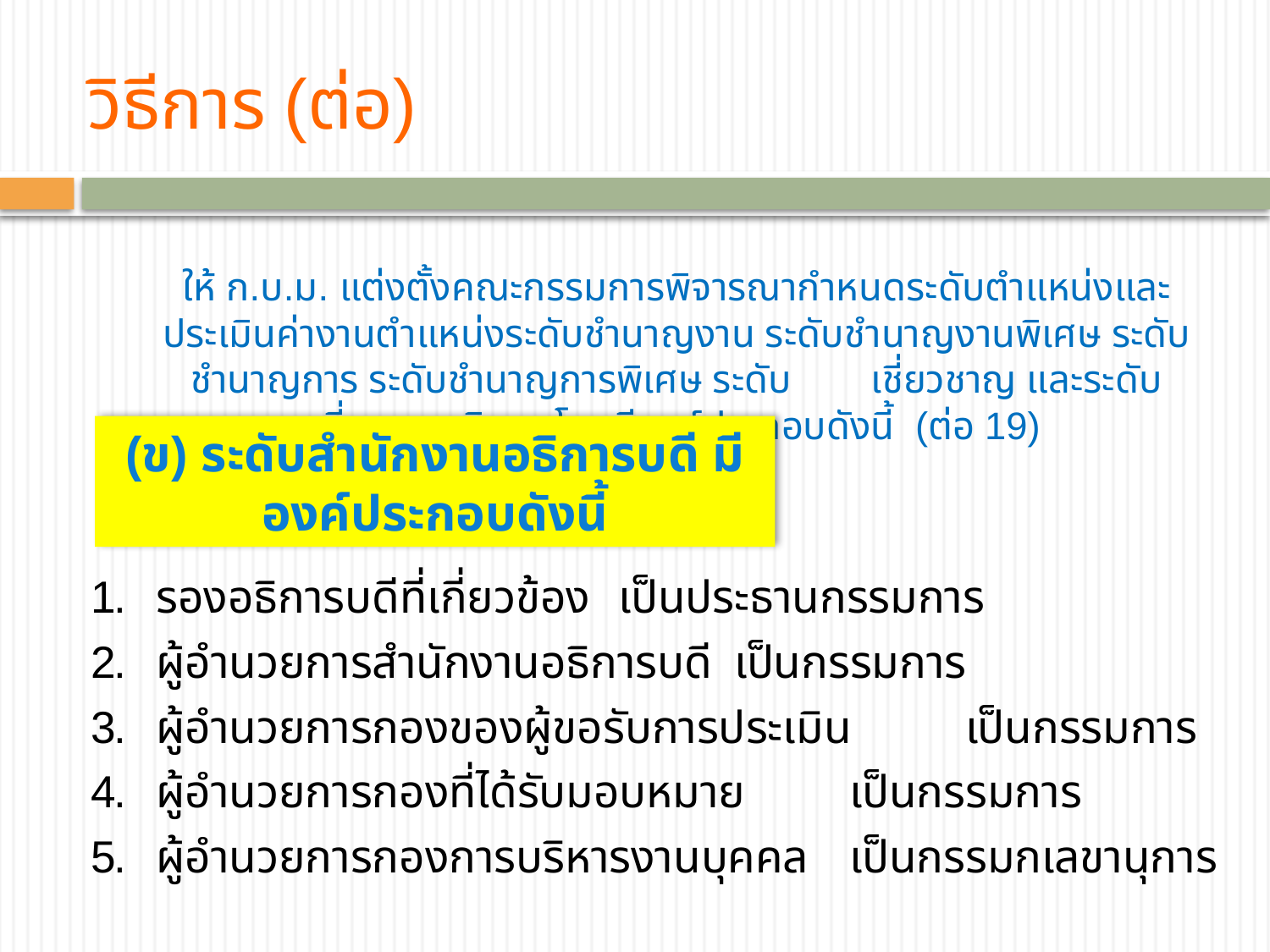

# วิธีการ (ต่อ)
ให้ ก.บ.ม. แต่งตั้งคณะกรรมการพิจารณากำหนดระดับตำแหน่งและประเมินค่างานตำแหน่งระดับชำนาญงาน ระดับชำนาญงานพิเศษ ระดับชำนาญการ ระดับชำนาญการพิเศษ ระดับ        เชี่ยวชาญ และระดับเชี่ยวชาญพิเศษ โดยมีองค์ประกอบดังนี้  (ต่อ 19)

รองอธิการบดีที่เกี่ยวข้อง			เป็นประธานกรรมการ
ผู้อำนวยการสำนักงานอธิการบดี			เป็นกรรมการ
ผู้อำนวยการกองของผู้ขอรับการประเมิน		เป็นกรรมการ
ผู้อำนวยการกองที่ได้รับมอบหมาย		เป็นกรรมการ
ผู้อำนวยการกองการบริหารงานบุคคล		เป็นกรรมกเลขานุการ

(ข) ระดับสำนักงานอธิการบดี มีองค์ประกอบดังนี้